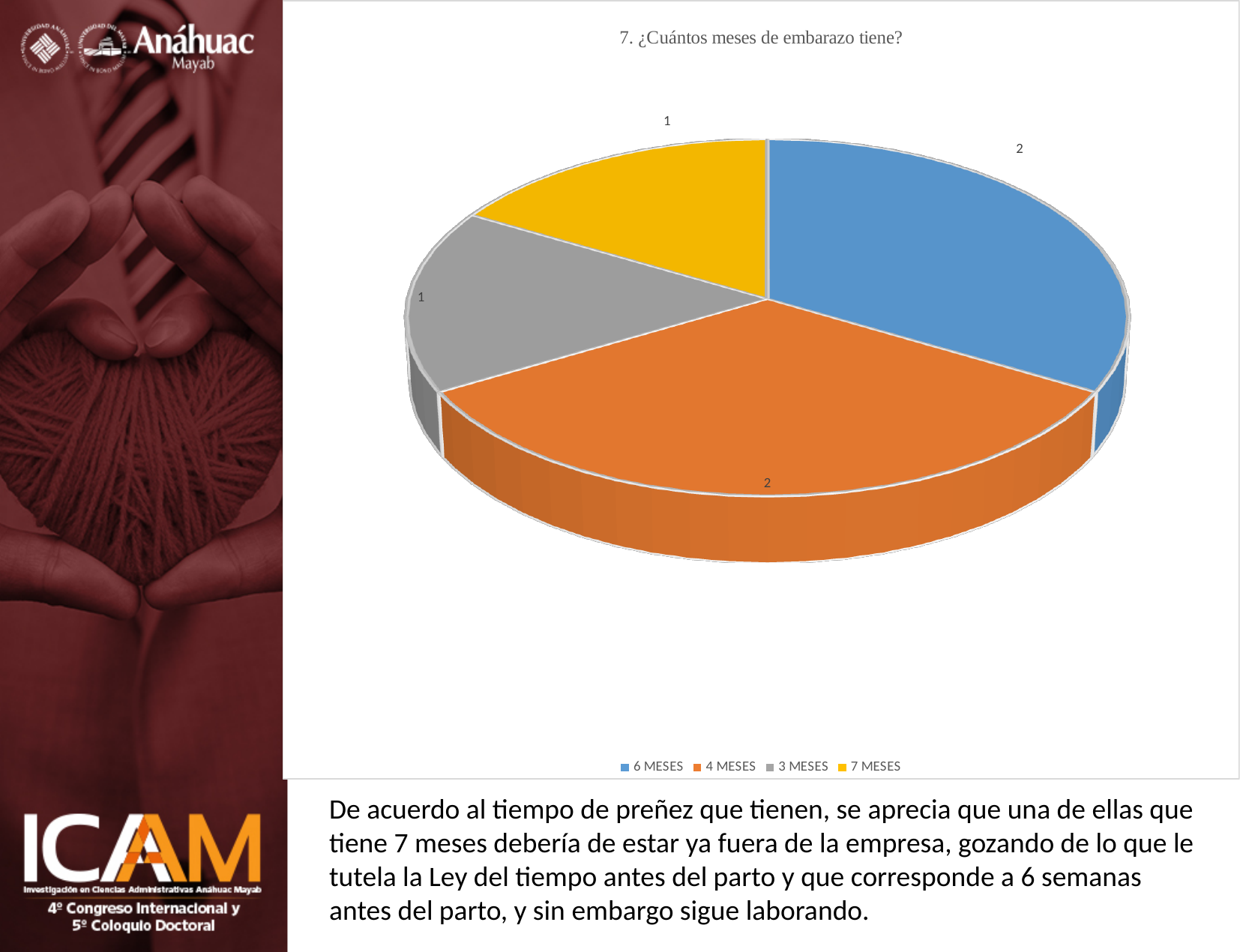

[unsupported chart]

De acuerdo al tiempo de preñez que tienen, se aprecia que una de ellas que tiene 7 meses debería de estar ya fuera de la empresa, gozando de lo que le tutela la Ley del tiempo antes del parto y que corresponde a 6 semanas antes del parto, y sin embargo sigue laborando.